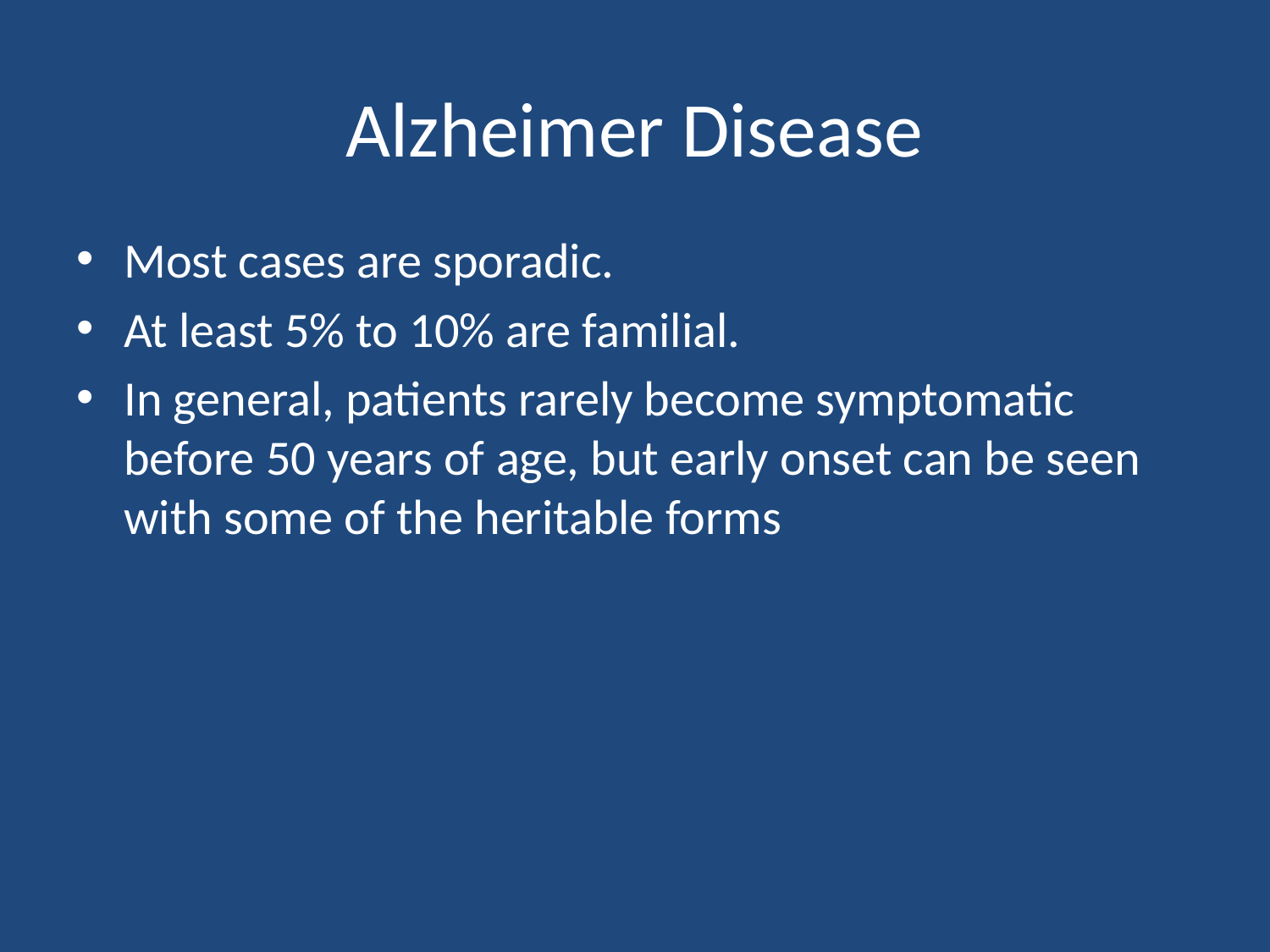

# Alzheimer Disease
Most cases are sporadic.
At least 5% to 10% are familial.
In general, patients rarely become symptomatic before 50 years of age, but early onset can be seen with some of the heritable forms